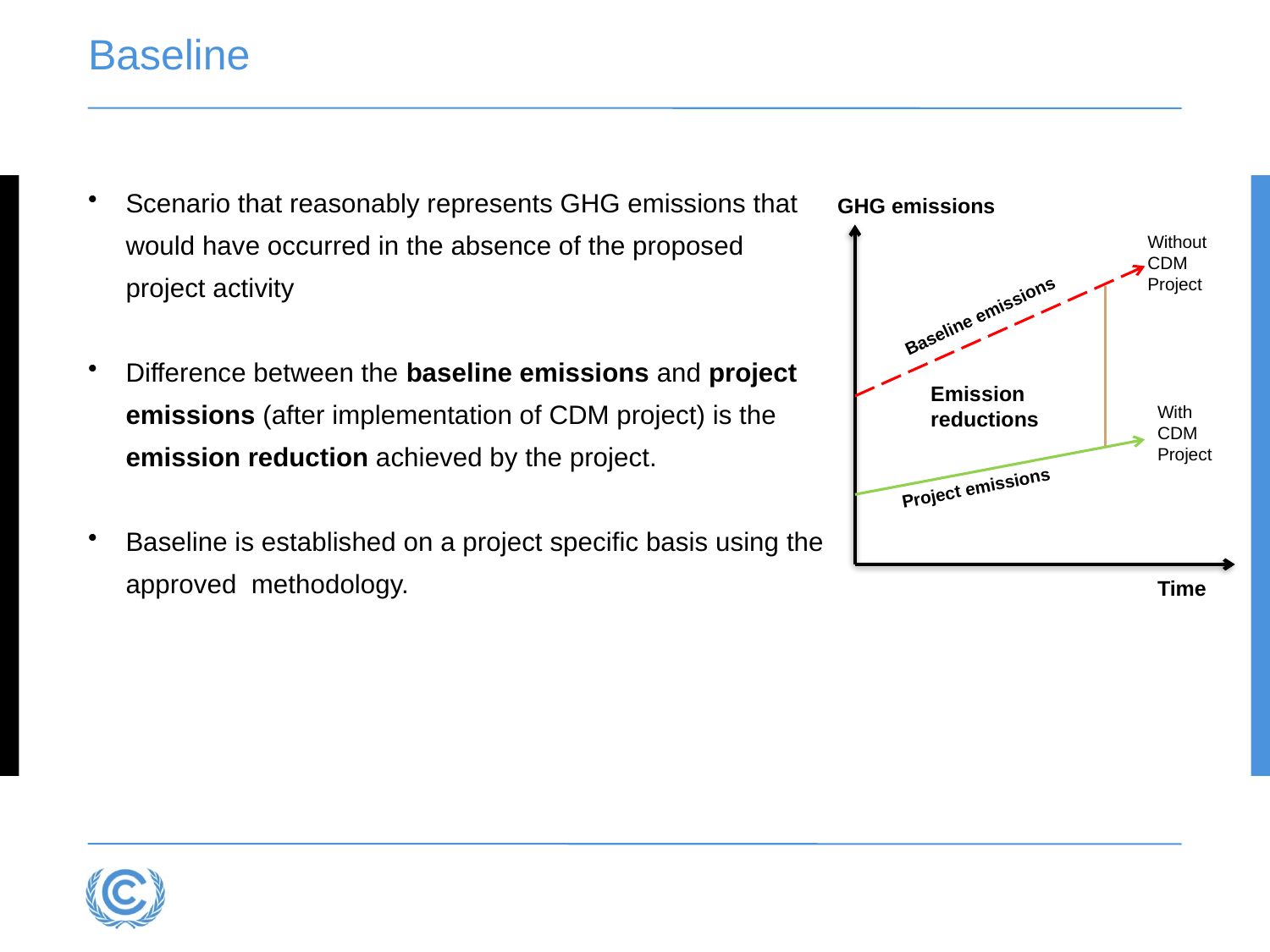

# Baseline
Scenario that reasonably represents GHG emissions that would have occurred in the absence of the proposed project activity

Difference between the baseline emissions and project emissions (after implementation of CDM project) is the emission reduction achieved by the project.

Baseline is established on a project specific basis using the approved  methodology.
GHG emissions
Baseline emissions
Emission reductions
Project emissions
Time
Without CDM Project
With CDM Project